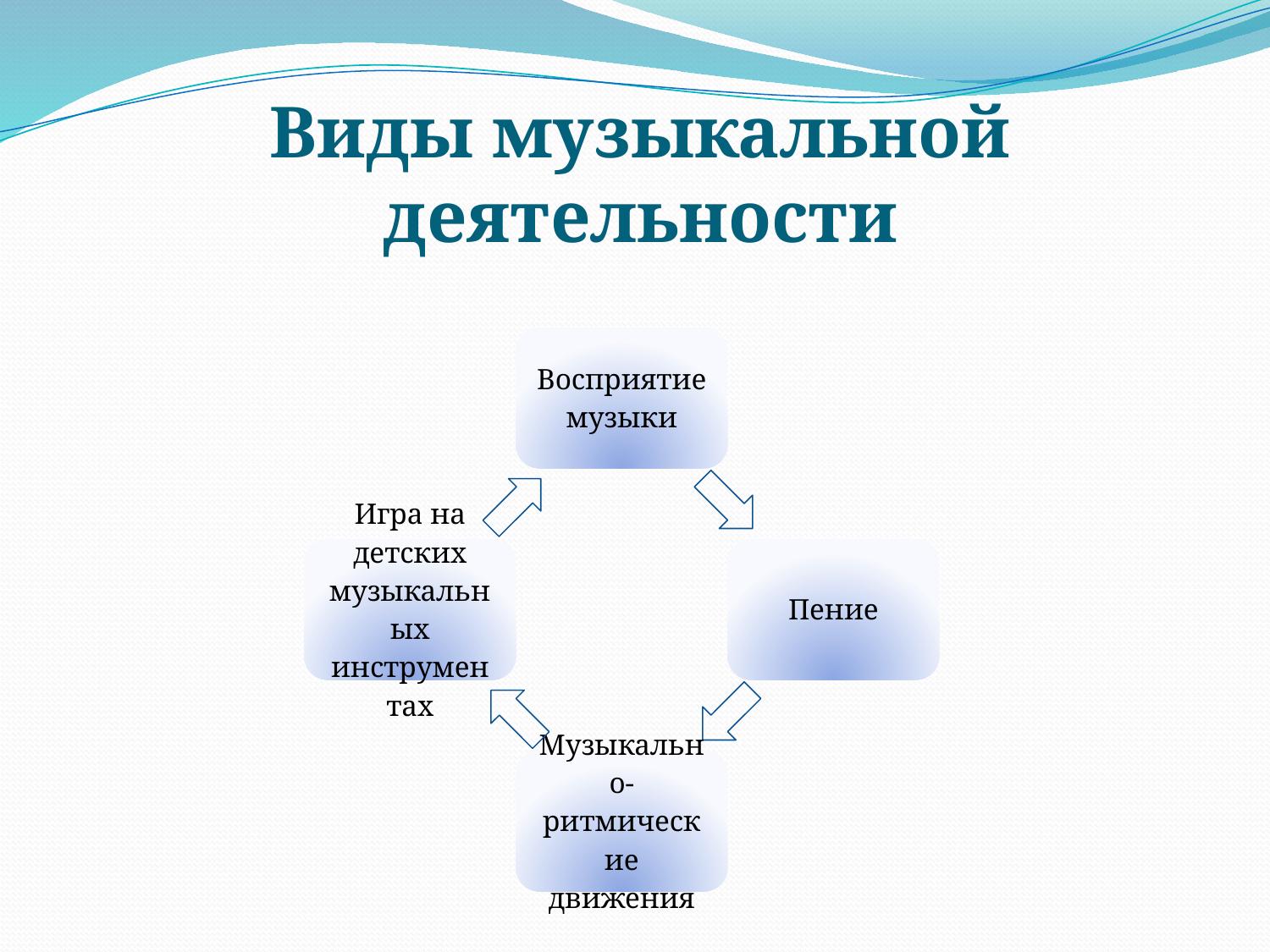

# Виды музыкальной деятельности
Восприятие музыки
Пение
Музыкально-ритмические движения
Игра на детских музыкальных инструментах